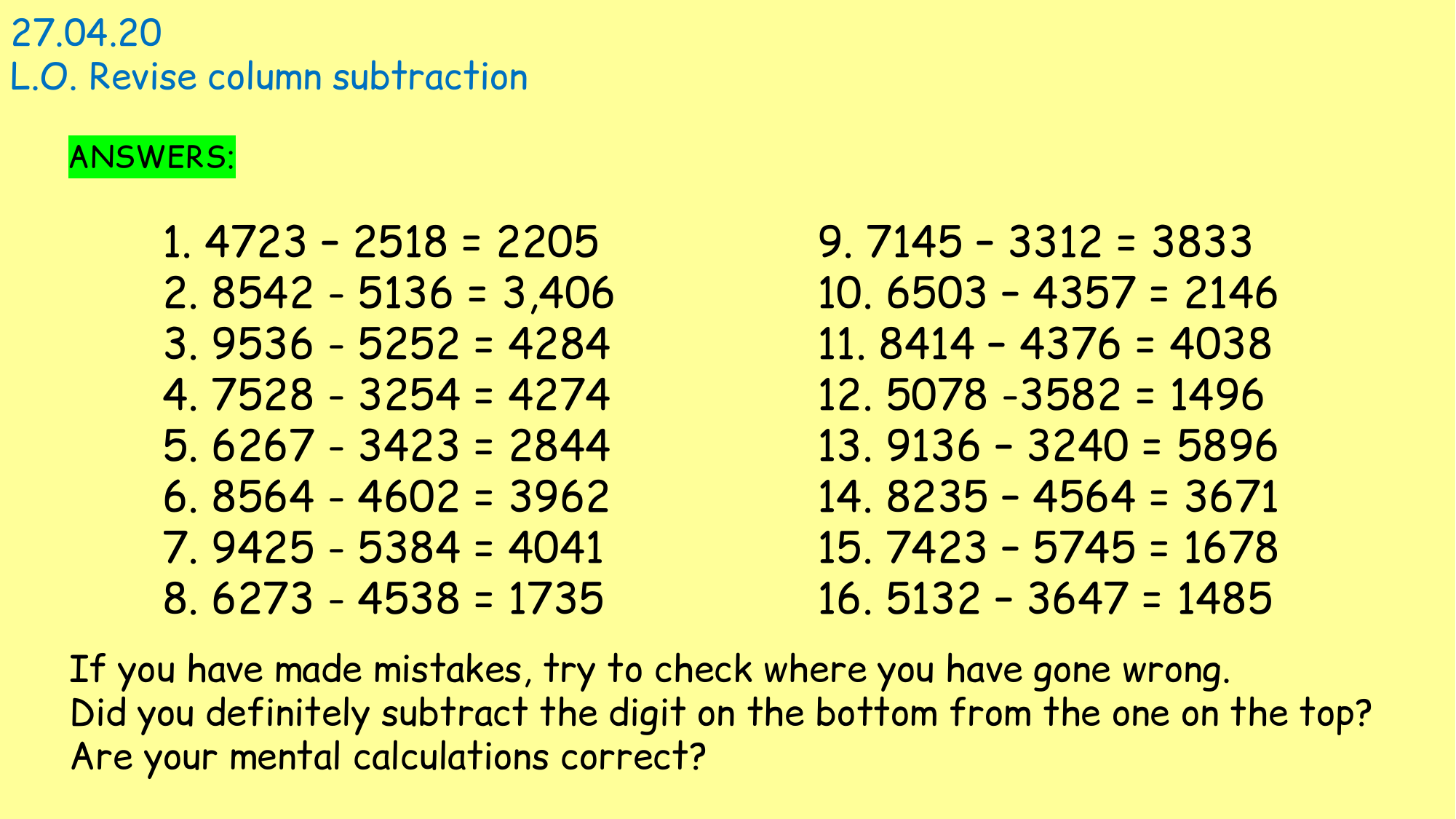

27.04.20
L.O. Revise column subtraction
ANSWERS:
1. 4723 – 2518 = 2205  		9. 7145 – 3312 = 3833
2. 8542 - 5136 = 3,406		10. 6503 – 4357 = 2146
3. 9536 - 5252 = 4284		11. 8414 – 4376 = 4038
4. 7528 - 3254 = 4274		12. 5078 -3582 = 1496
5. 6267 - 3423 = 2844		13. 9136 – 3240 = 5896
6. 8564 - 4602 = 3962		14. 8235 – 4564 = 3671
7. 9425 - 5384 = 4041		15. 7423 – 5745 = 1678
8. 6273 - 4538 = 1735		16. 5132 – 3647 = 1485
If you have made mistakes, try to check where you have gone wrong.
Did you definitely subtract the digit on the bottom from the one on the top?
Are your mental calculations correct?